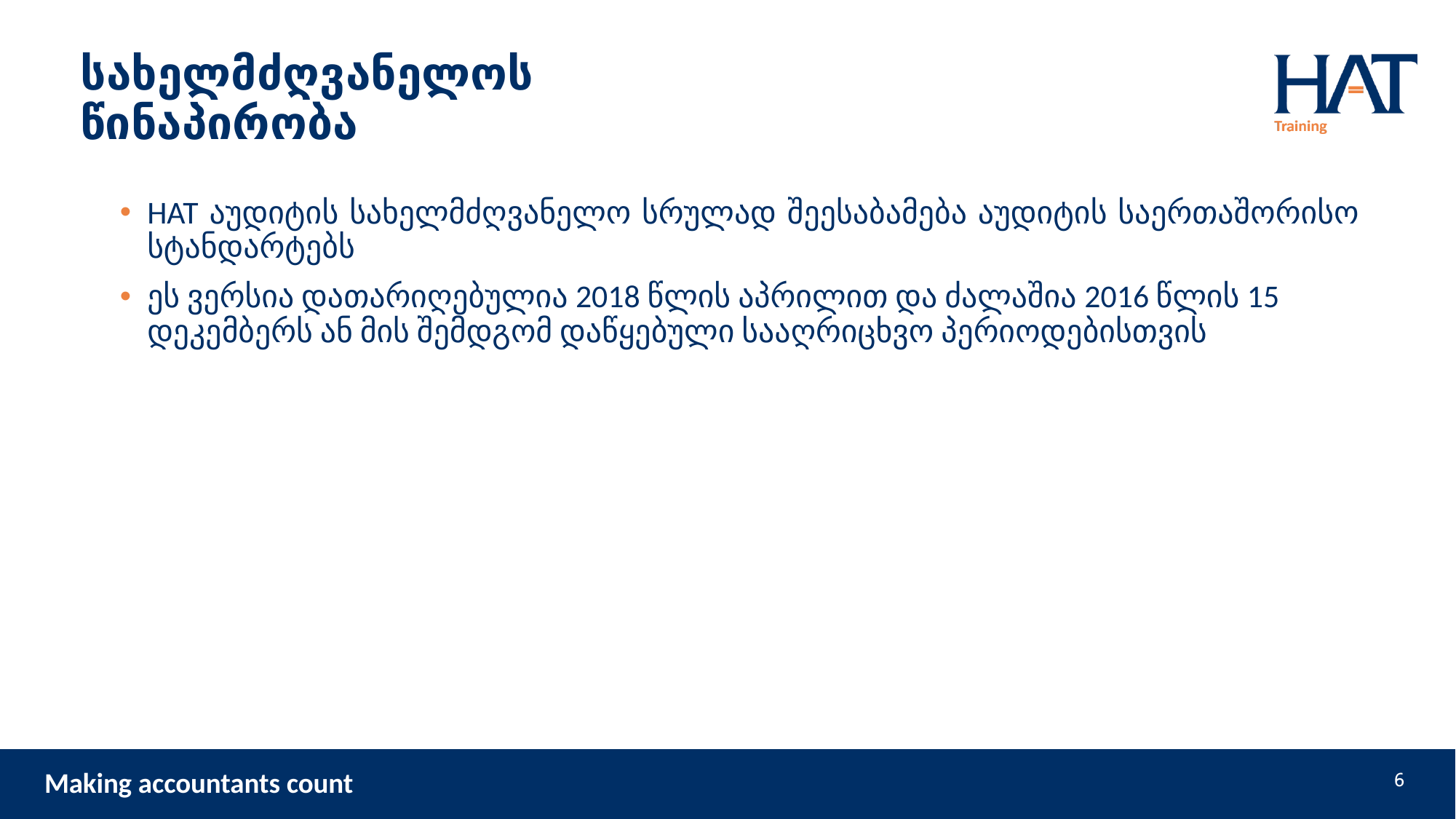

# სახელმძღვანელოს წინაპირობა
HAT აუდიტის სახელმძღვანელო სრულად შეესაბამება აუდიტის საერთაშორისო სტანდარტებს
ეს ვერსია დათარიღებულია 2018 წლის აპრილით და ძალაშია 2016 წლის 15 დეკემბერს ან მის შემდგომ დაწყებული სააღრიცხვო პერიოდებისთვის
6